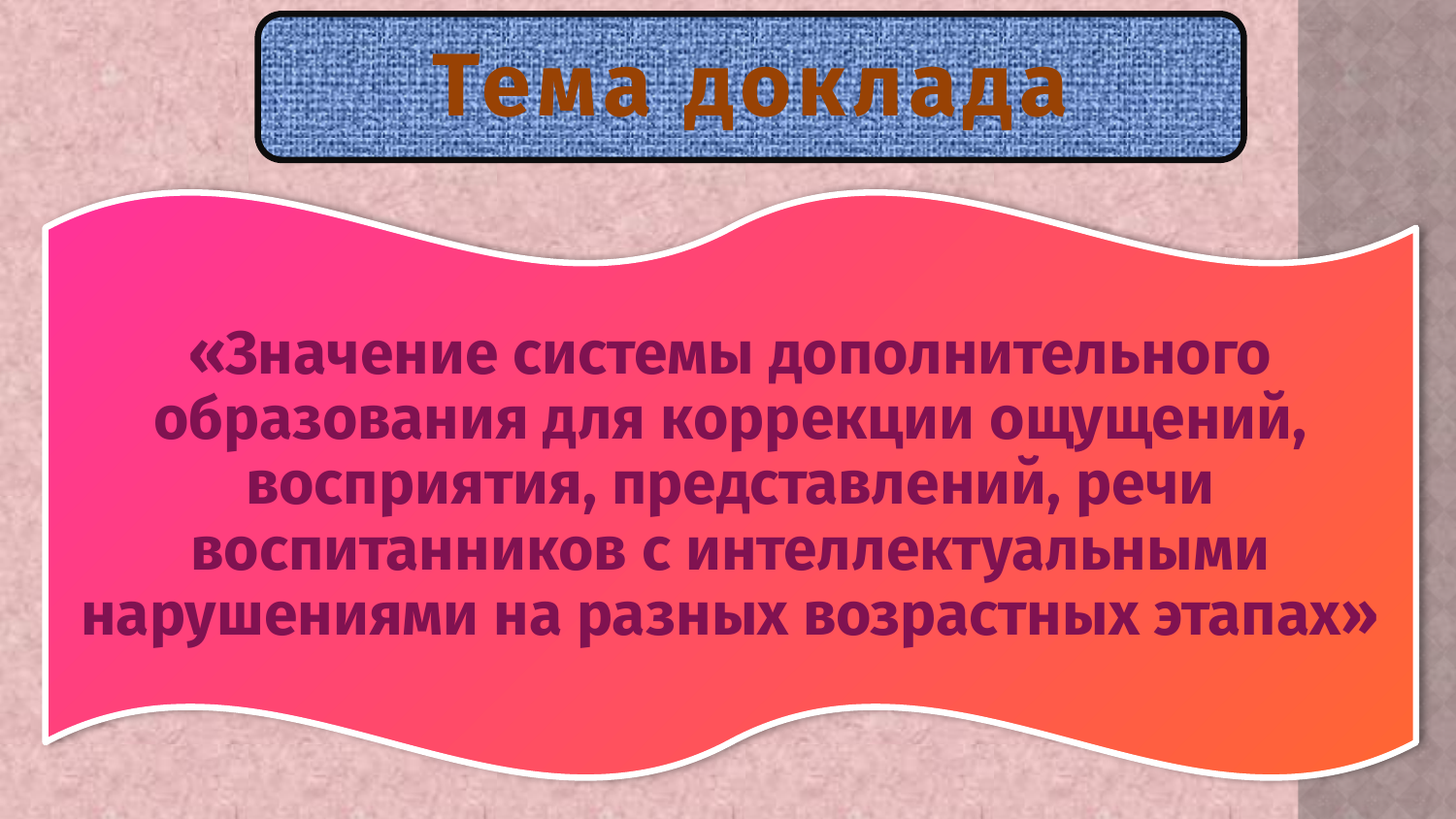

Тема доклада
«Значение системы дополнительного образования для коррекции ощущений, восприятия, представлений, речи воспитанников с интеллектуальными нарушениями на разных возрастных этапах»